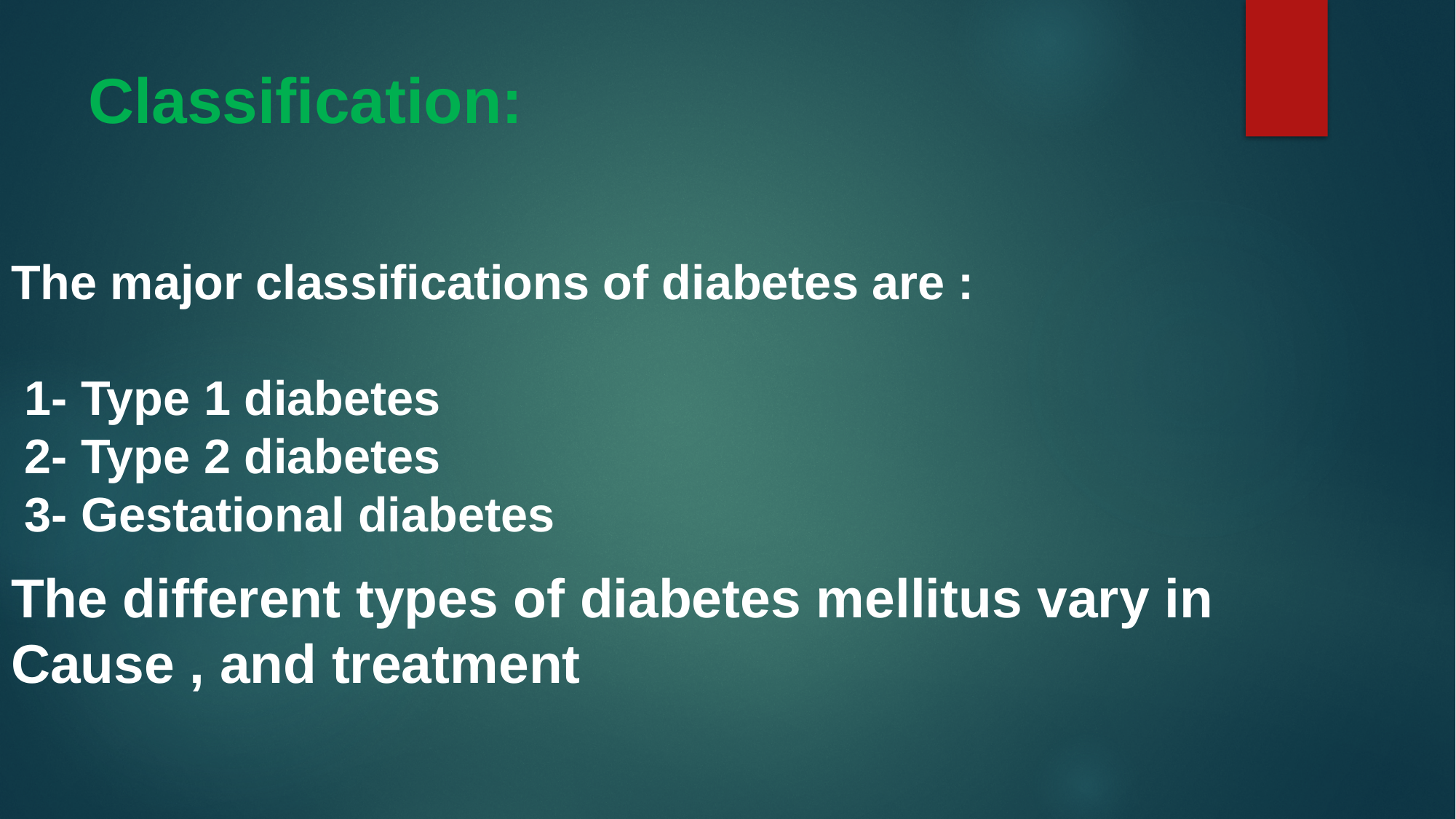

# Classification:
The major classifications of diabetes are :

 1- Type 1 diabetes
 2- Type 2 diabetes
 3- Gestational diabetes

The different types of diabetes mellitus vary in
Cause , and treatment